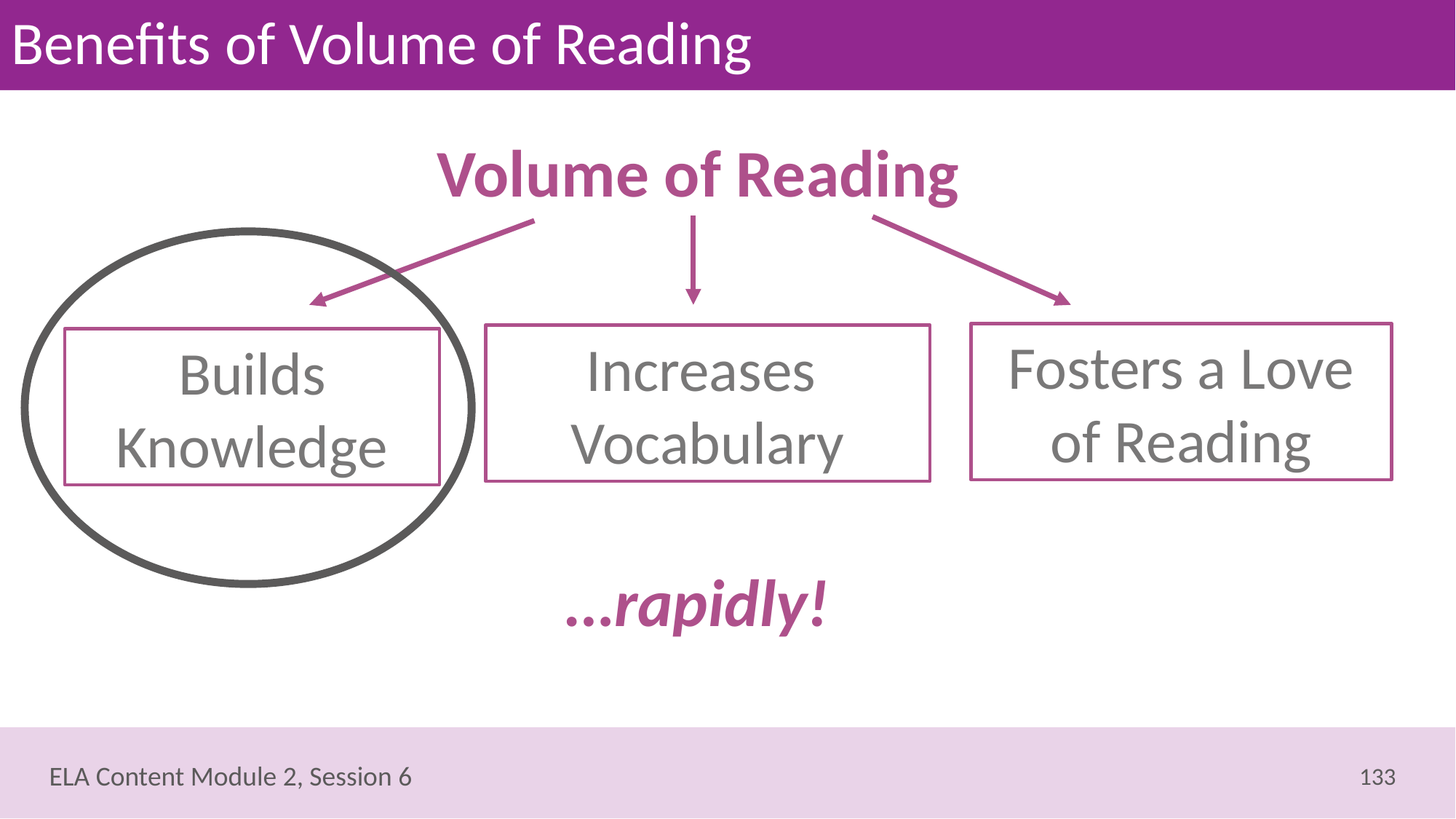

# Benefits of Volume of Reading
Volume of Reading

…rapidly!

Fosters a Love of Reading
Increases  Vocabulary
Builds Knowledge
133